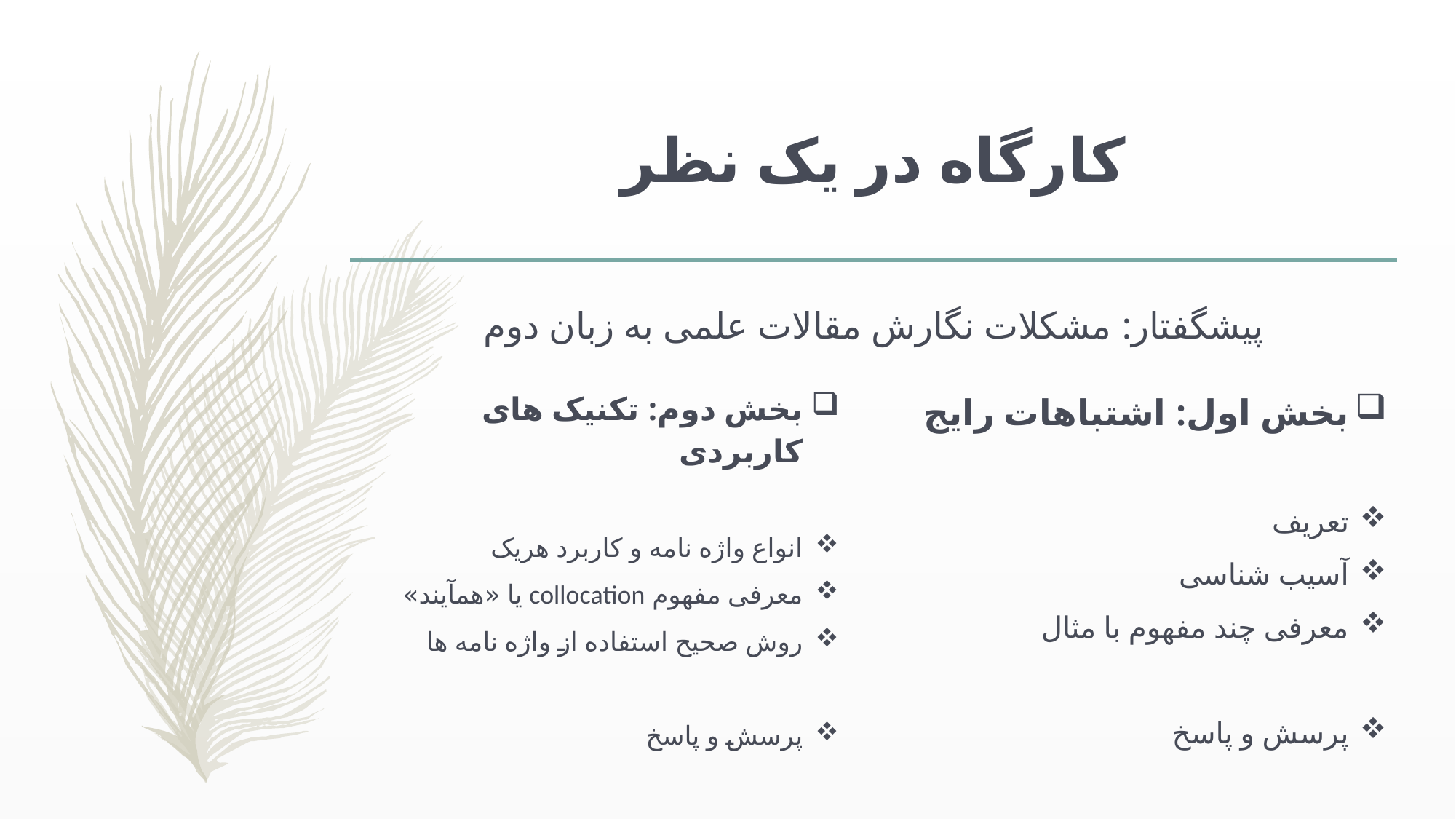

# کارگاه در یک نظر
پیشگفتار: مشکلات نگارش مقالات علمی به زبان دوم
بخش دوم: تکنیک های کاربردی

انواع واژه نامه و کاربرد هریک
معرفی مفهوم collocation یا «همآیند»
روش صحیح استفاده از واژه نامه ها

پرسش و پاسخ
بخش اول: اشتباهات رایج

تعریف
آسیب شناسی
معرفی چند مفهوم با مثال

پرسش و پاسخ